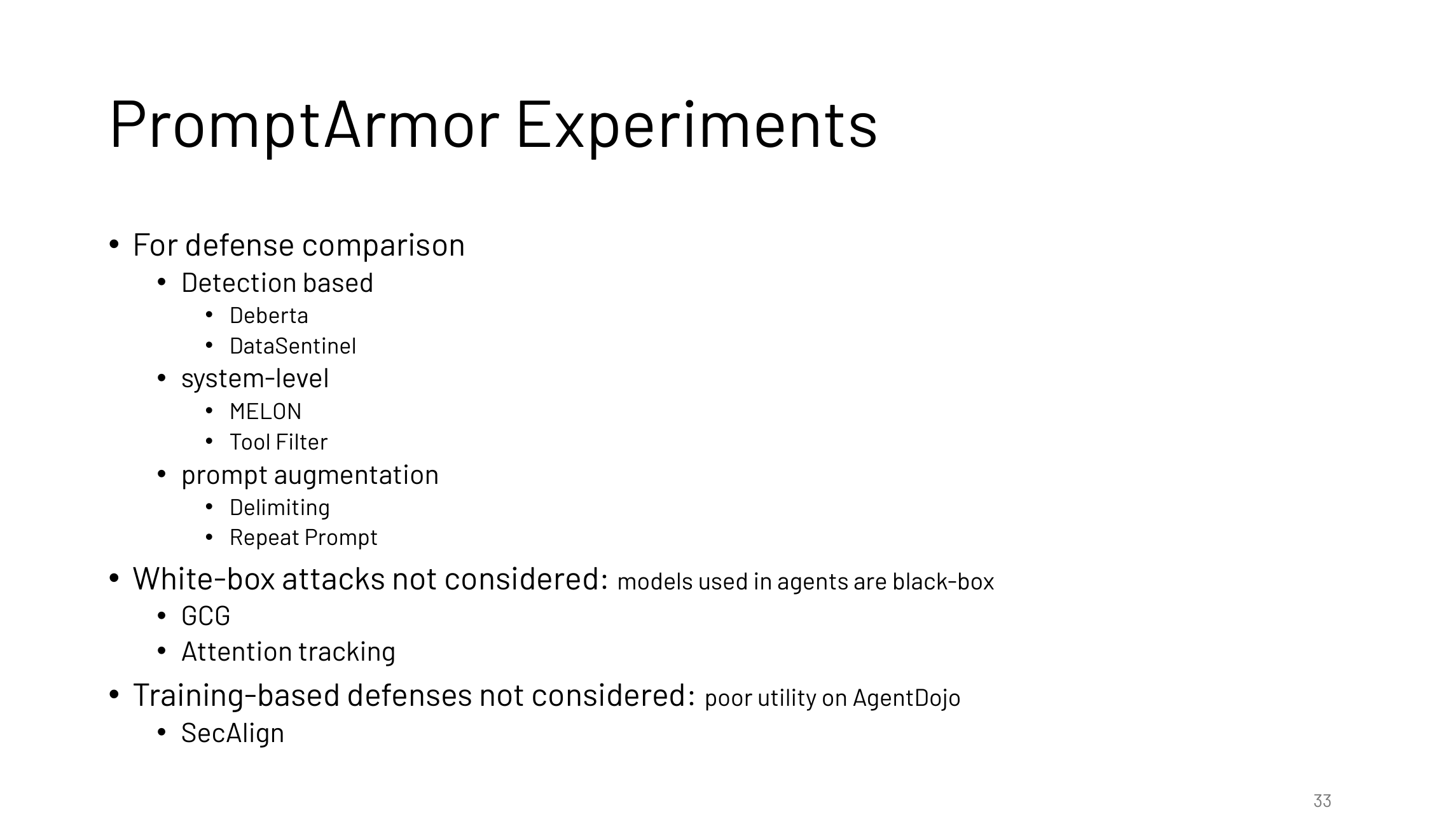

# PromptArmor Experiments
For defense comparison
Detection based
Deberta
DataSentinel
system-level
MELON
Tool Filter
prompt augmentation
Delimiting
Repeat Prompt
White-box attacks not considered: models used in agents are black-box
GCG
Attention tracking
Training-based defenses not considered: poor utility on AgentDojo
SecAlign
33